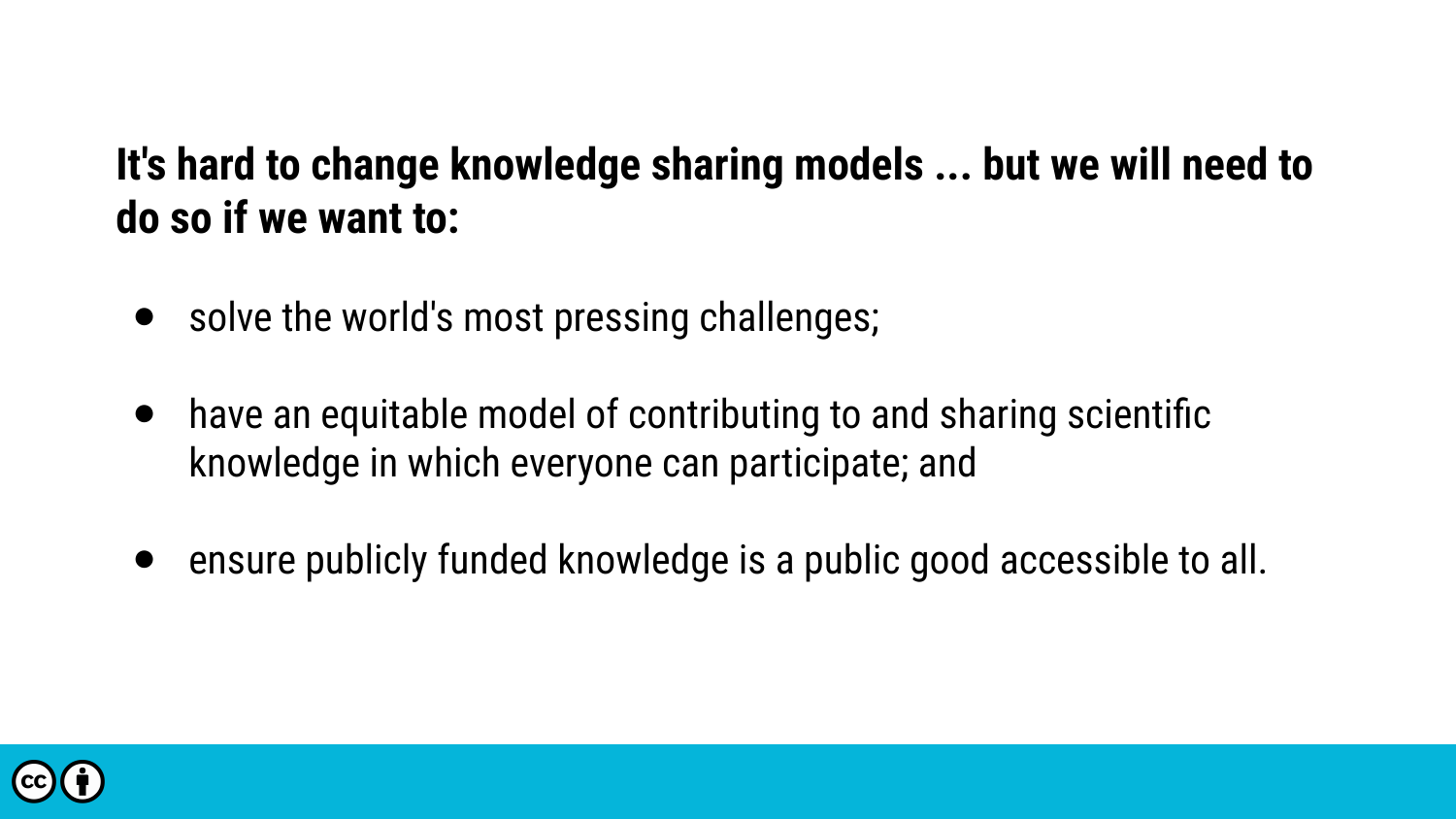

It's hard to change knowledge sharing models ... but we will need to do so if we want to:
solve the world's most pressing challenges;
have an equitable model of contributing to and sharing scientific knowledge in which everyone can participate; and
ensure publicly funded knowledge is a public good accessible to all.